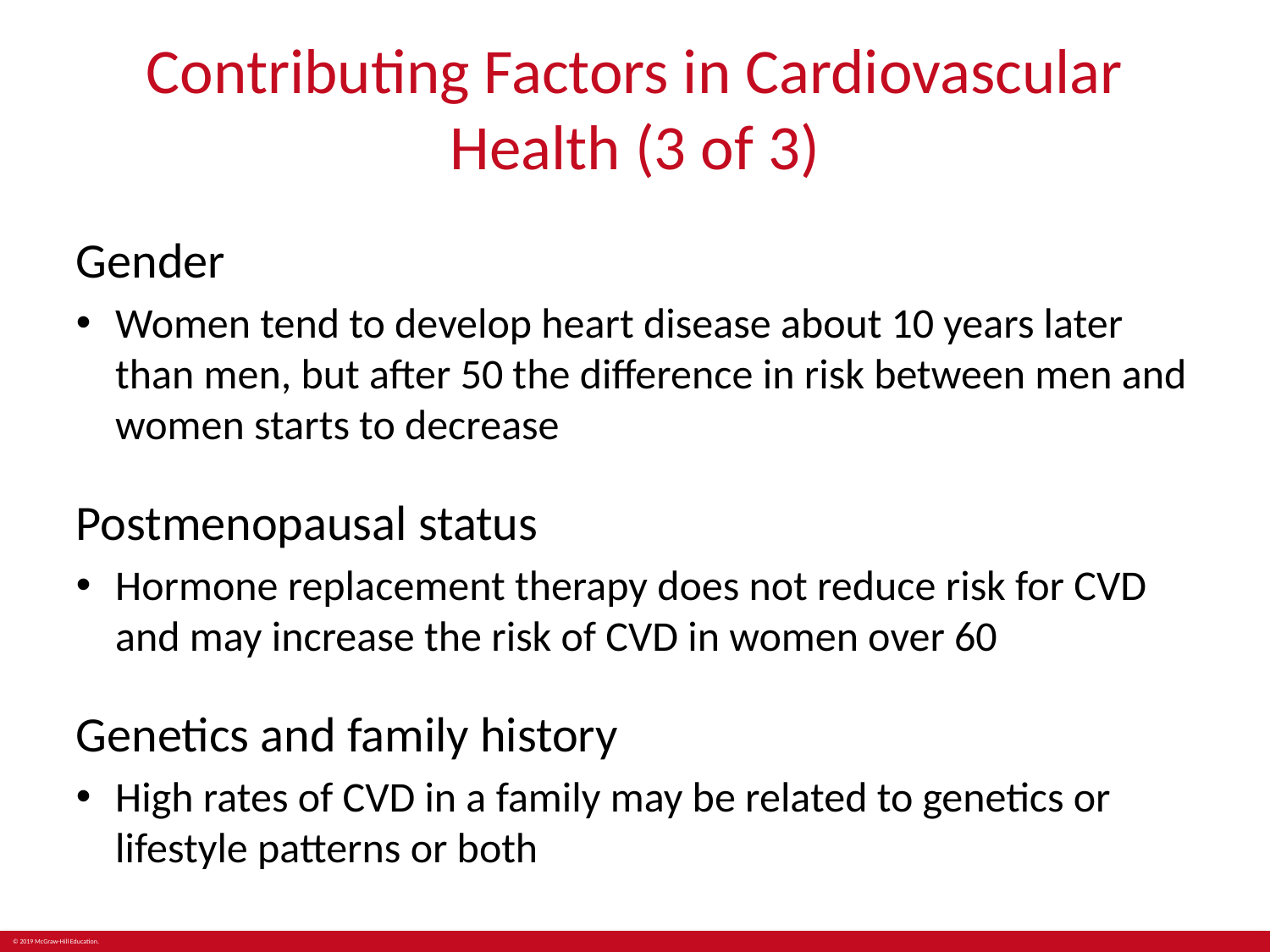

# Contributing Factors in Cardiovascular Health (3 of 3)
Gender
Women tend to develop heart disease about 10 years later than men, but after 50 the difference in risk between men and women starts to decrease
Postmenopausal status
Hormone replacement therapy does not reduce risk for CVD and may increase the risk of CVD in women over 60
Genetics and family history
High rates of CVD in a family may be related to genetics or lifestyle patterns or both